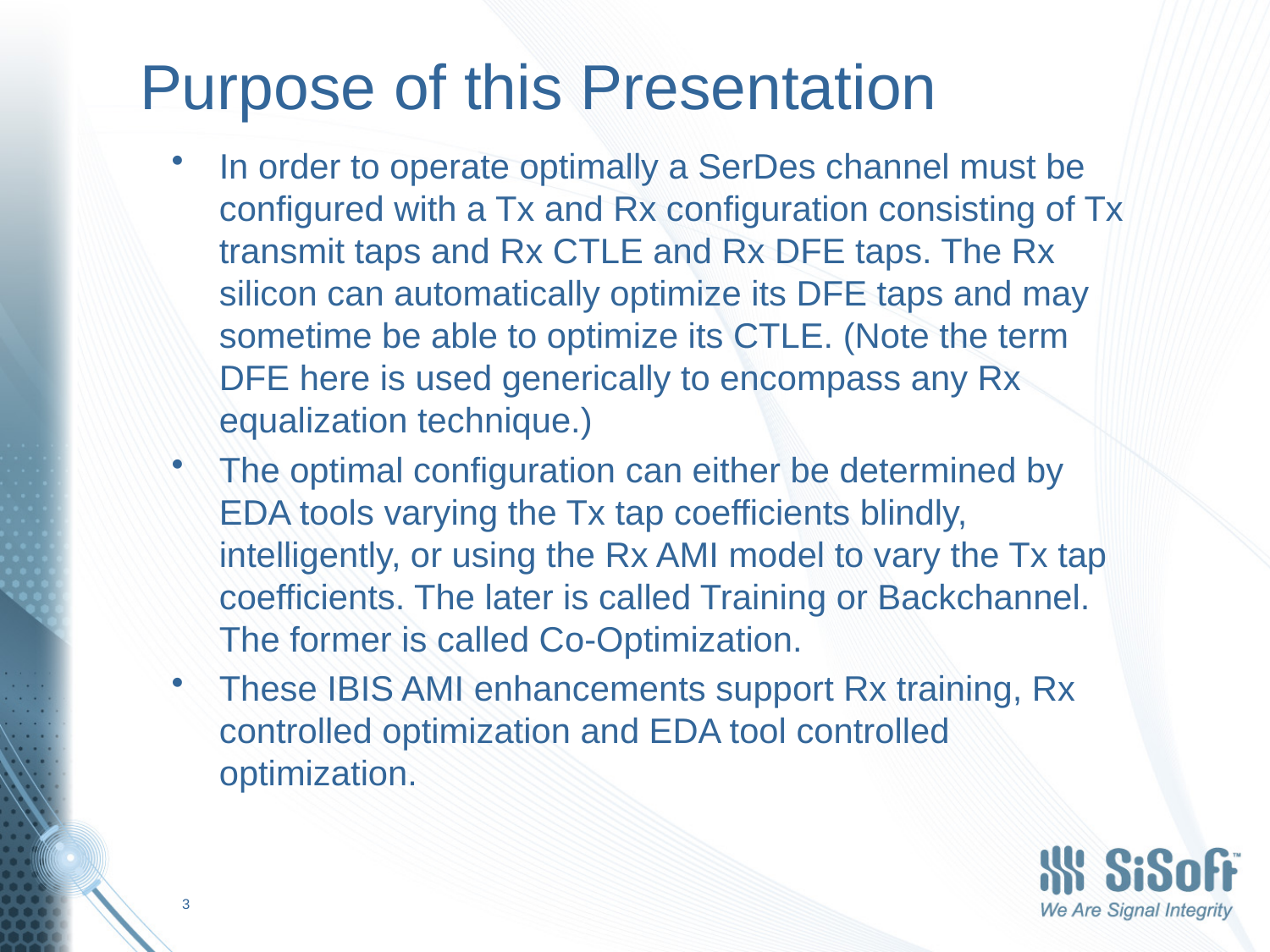

# Purpose of this Presentation
In order to operate optimally a SerDes channel must be configured with a Tx and Rx configuration consisting of Tx transmit taps and Rx CTLE and Rx DFE taps. The Rx silicon can automatically optimize its DFE taps and may sometime be able to optimize its CTLE. (Note the term DFE here is used generically to encompass any Rx equalization technique.)
The optimal configuration can either be determined by EDA tools varying the Tx tap coefficients blindly, intelligently, or using the Rx AMI model to vary the Tx tap coefficients. The later is called Training or Backchannel. The former is called Co-Optimization.
These IBIS AMI enhancements support Rx training, Rx controlled optimization and EDA tool controlled optimization.
3